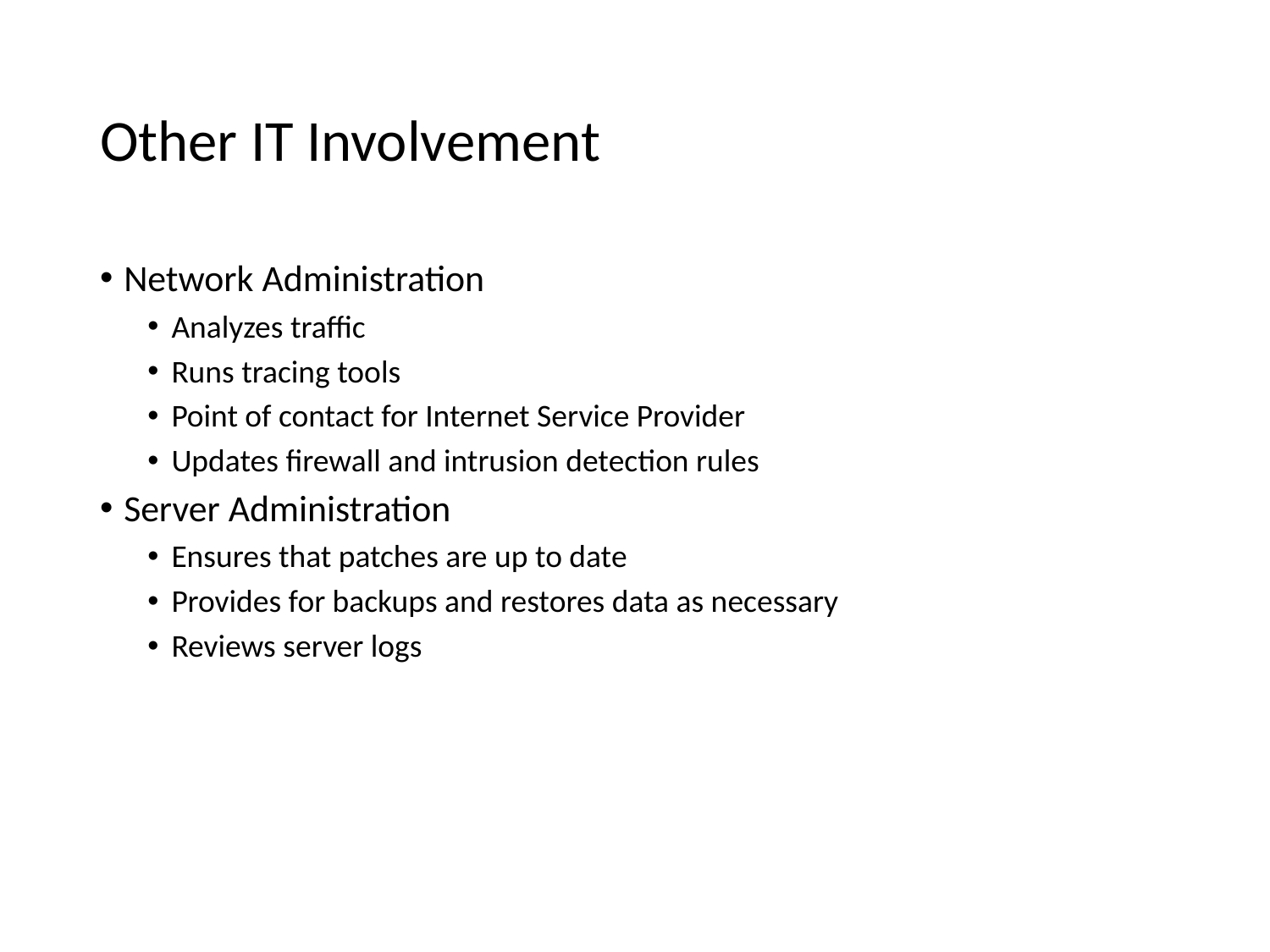

# Other IT Involvement
Network Administration
Analyzes traffic
Runs tracing tools
Point of contact for Internet Service Provider
Updates firewall and intrusion detection rules
Server Administration
Ensures that patches are up to date
Provides for backups and restores data as necessary
Reviews server logs